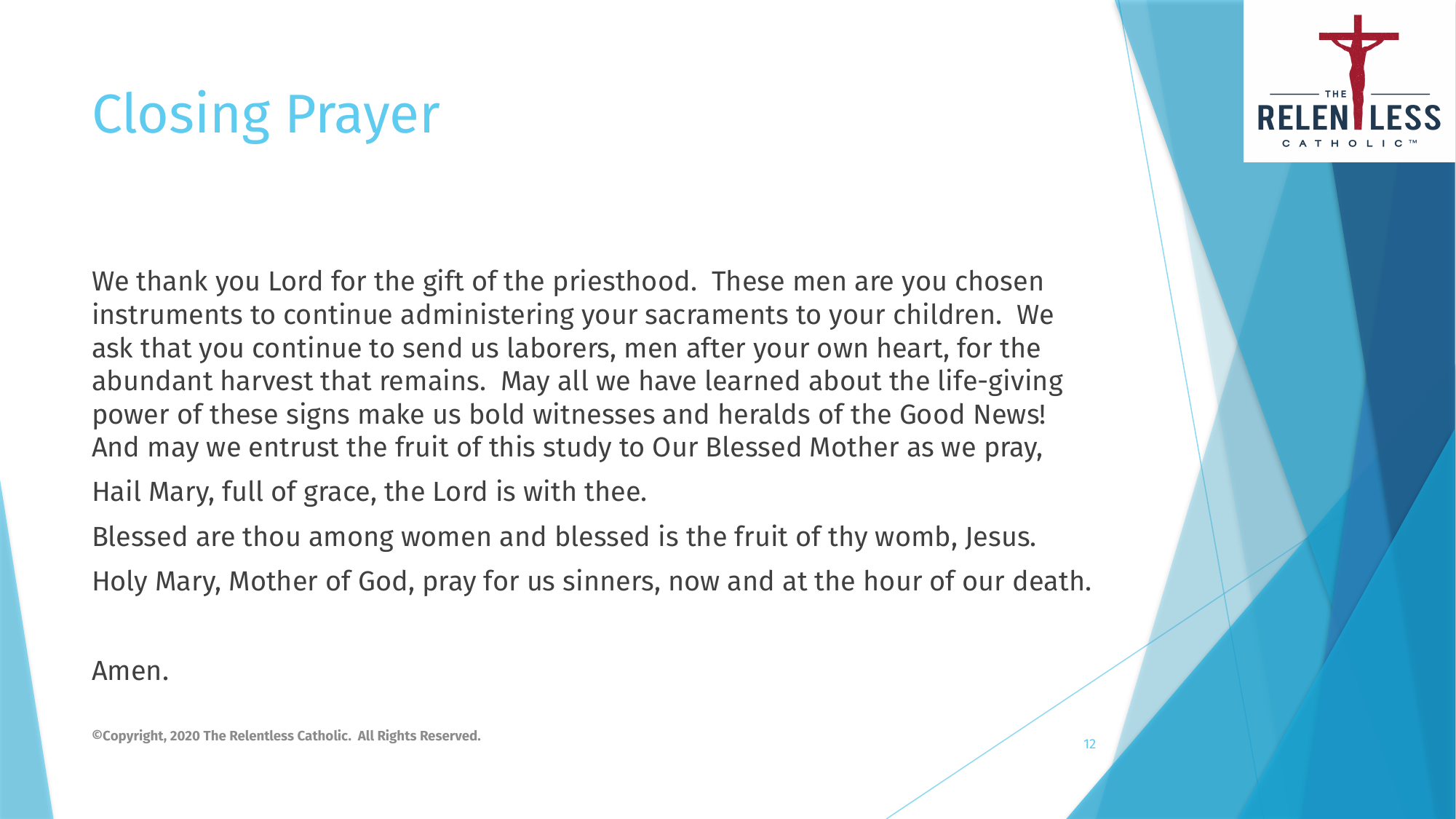

# Closing Prayer
We thank you Lord for the gift of the priesthood.  These men are you chosen instruments to continue administering your sacraments to your children.  We ask that you continue to send us laborers, men after your own heart, for the abundant harvest that remains.  May all we have learned about the life-giving power of these signs make us bold witnesses and heralds of the Good News!  And may we entrust the fruit of this study to Our Blessed Mother as we pray,
Hail Mary, full of grace, the Lord is with thee.
Blessed are thou among women and blessed is the fruit of thy womb, Jesus.
Holy Mary, Mother of God, pray for us sinners, now and at the hour of our death.

Amen.
©Copyright, 2020 The Relentless Catholic.  All Rights Reserved.

12